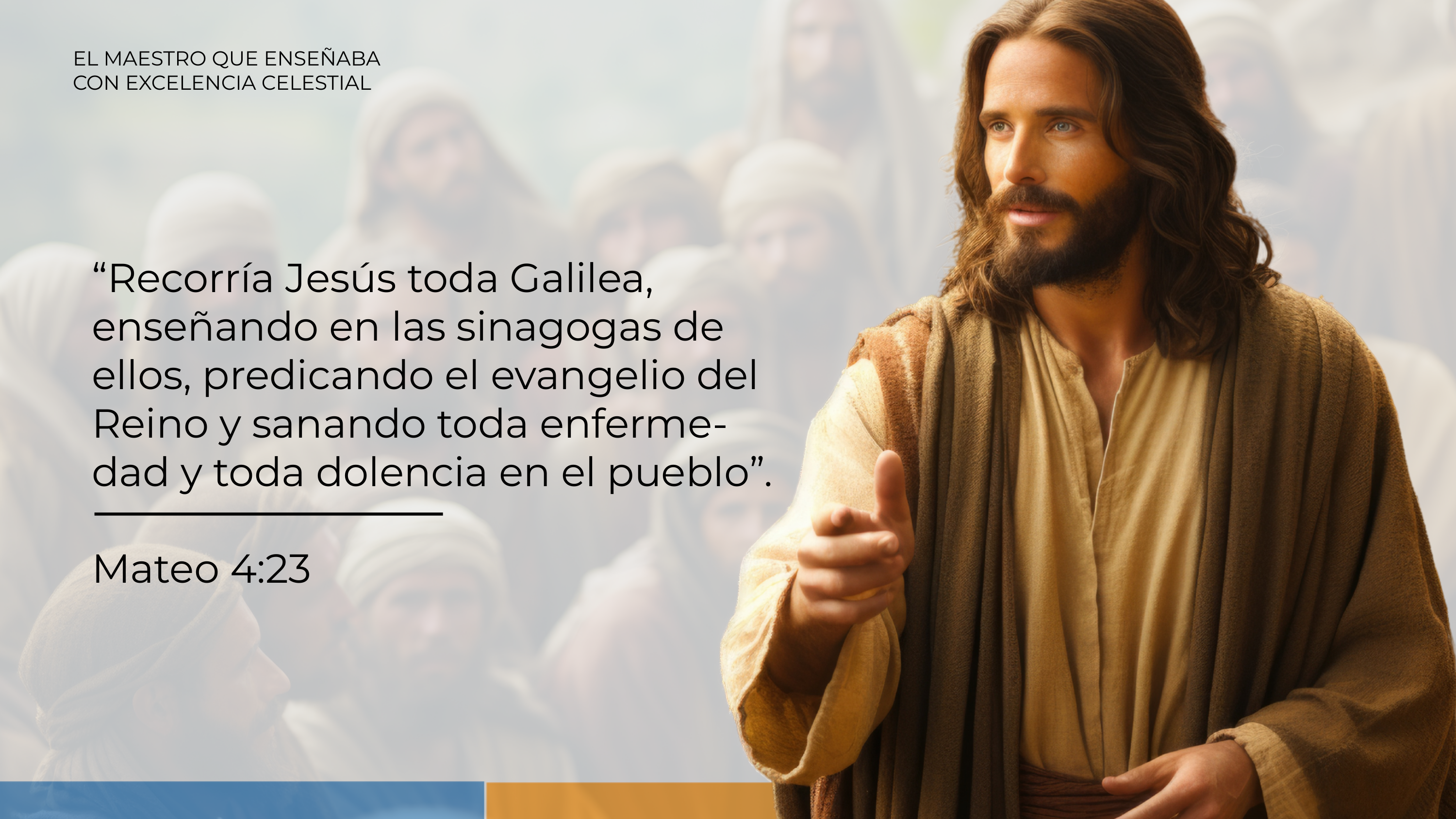

EL MAESTRO QUE ENSEÑABA CON EXCELENCIA CELESTIAL
“Recorría Jesús toda Galilea, enseñando en las sinagogas de
ellos, predicando el evangelio del Reino y sanando toda enferme-
dad y toda dolencia en el pueblo”.

Mateo 4:23